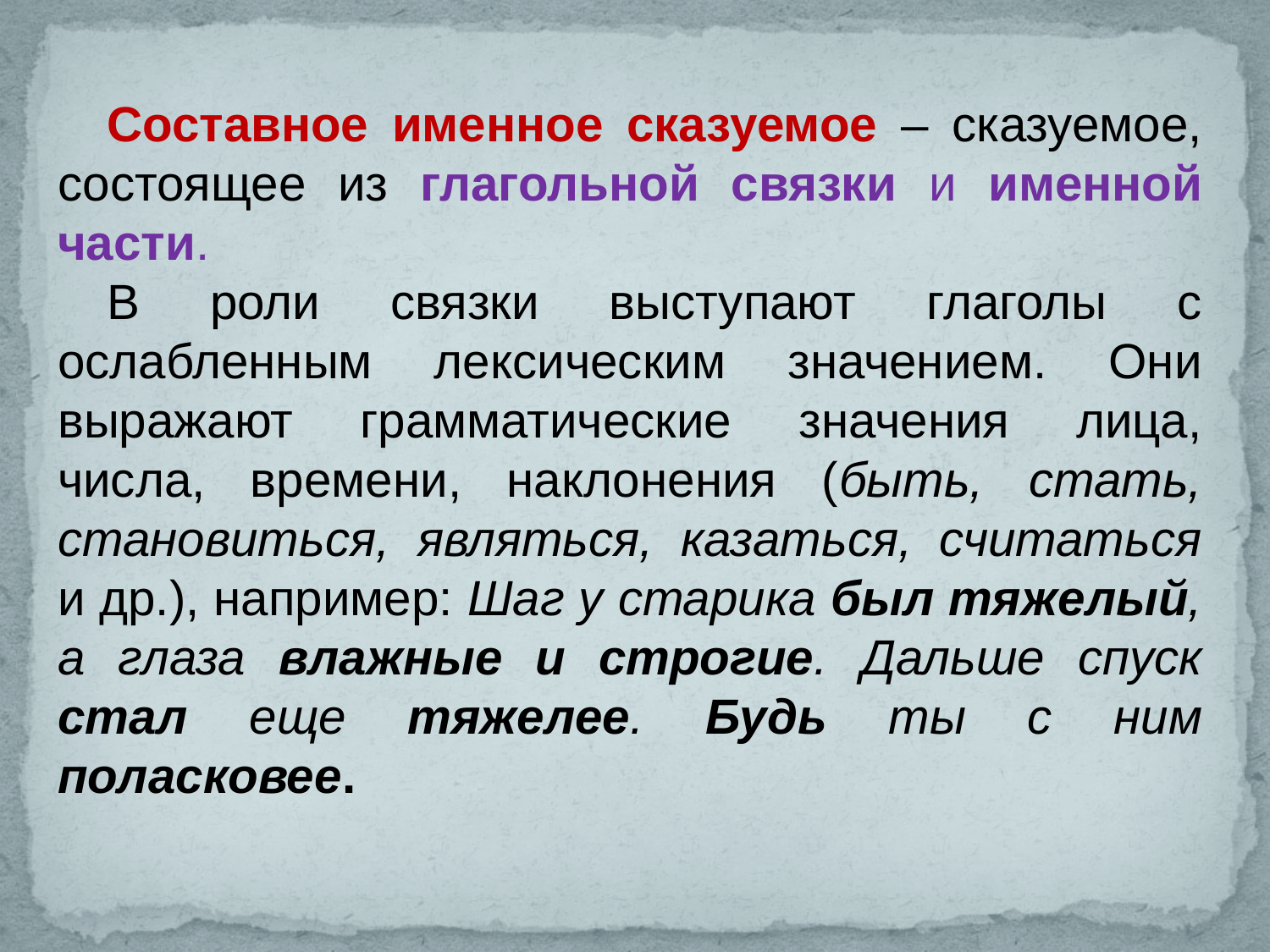

Составное именное сказуемое – сказуемое, состоящее из глагольной связки и именной части.
В роли связки выступают глаголы с ослабленным лексическим значением. Они выражают грамматические значения лица, числа, времени, наклонения (быть, стать, становиться, являться, казаться, считаться и др.), например: Шаг у старика был тяжелый, а глаза влажные и строгие. Дальше спуск стал еще тяжелее. Будь ты с ним поласковее.